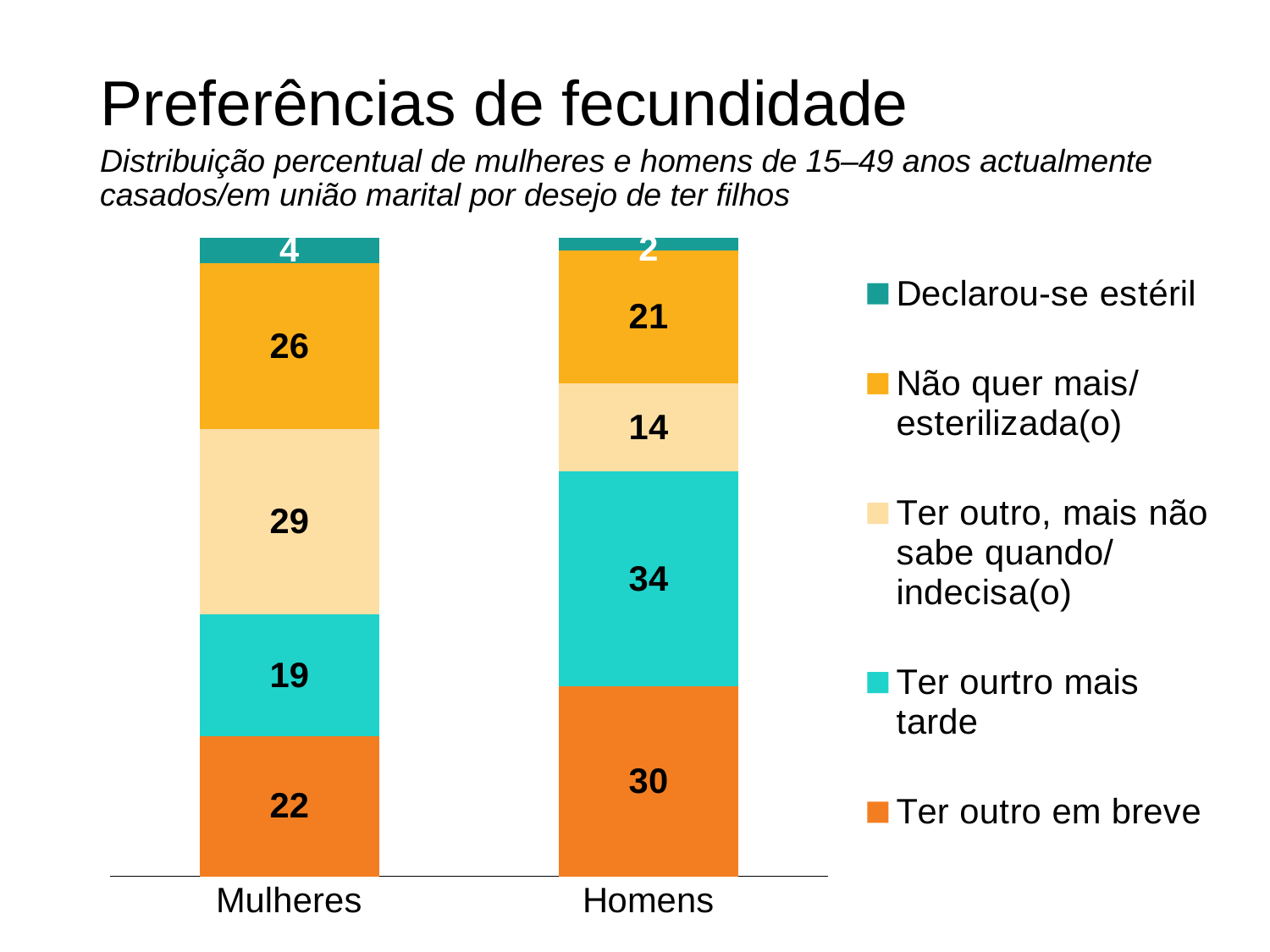

# Preferências de fecundidade
Distribuição percentual de mulheres e homens de 15–49 anos actualmente casados/em união marital por desejo de ter filhos

### Chart

| Category | Ter outro em breve | Ter ourtro mais tarde | Ter outro, mais não sabe quando/ indecisa(o) | Não quer mais/ esterilizada(o) | Declarou-se estéril |
|---|---|---|---|---|---|
| Mulheres | 22.0 | 19.0 | 29.0 | 26.0 | 4.0 |
| Homens | 30.0 | 34.0 | 14.0 | 21.0 | 2.0 |